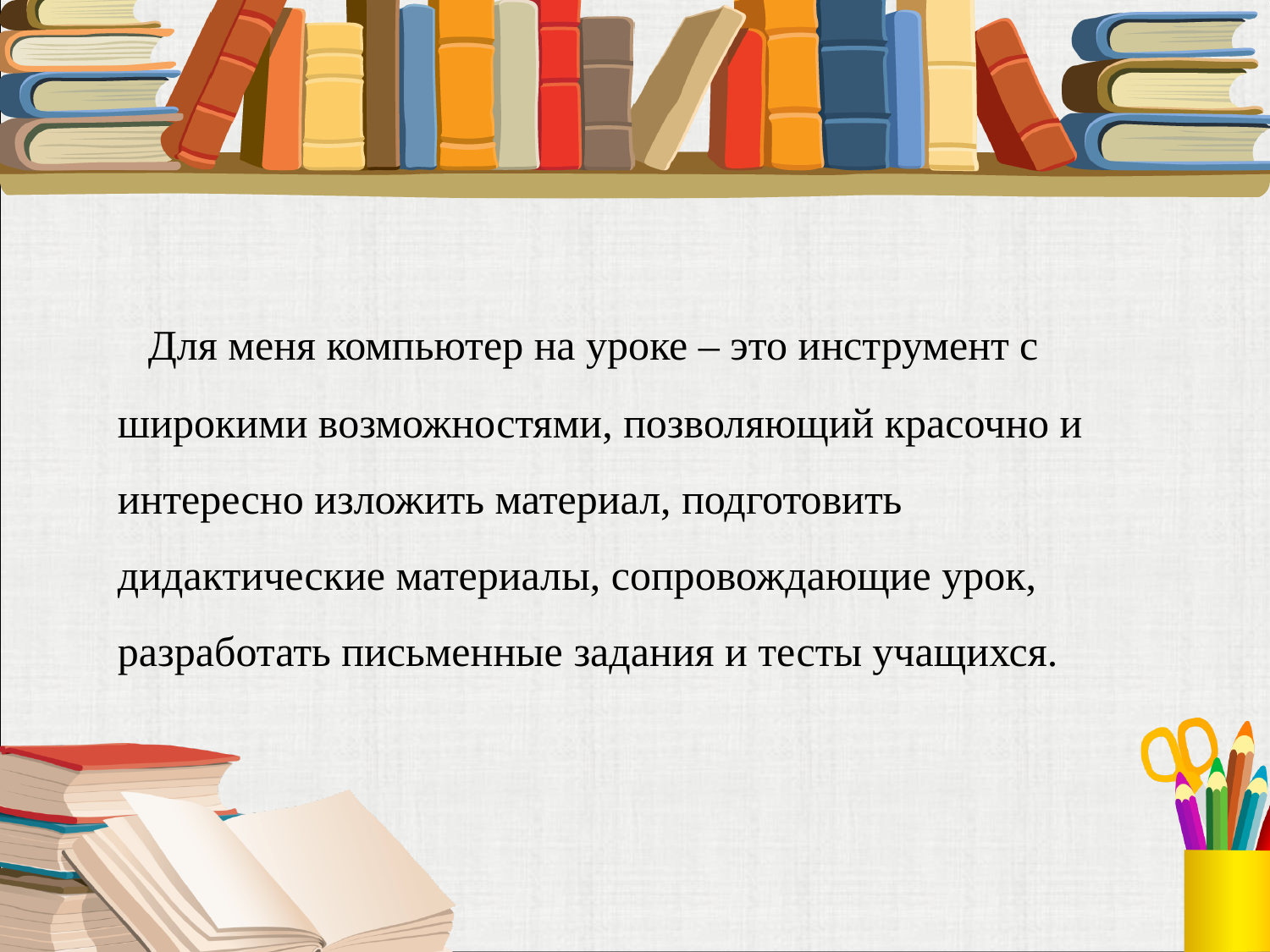

Для меня компьютер на уроке – это инструмент с широкими возможностями, позволяющий красочно и интересно изложить материал, подготовить дидактические материалы, сопровождающие урок, разработать письменные задания и тесты учащихся.